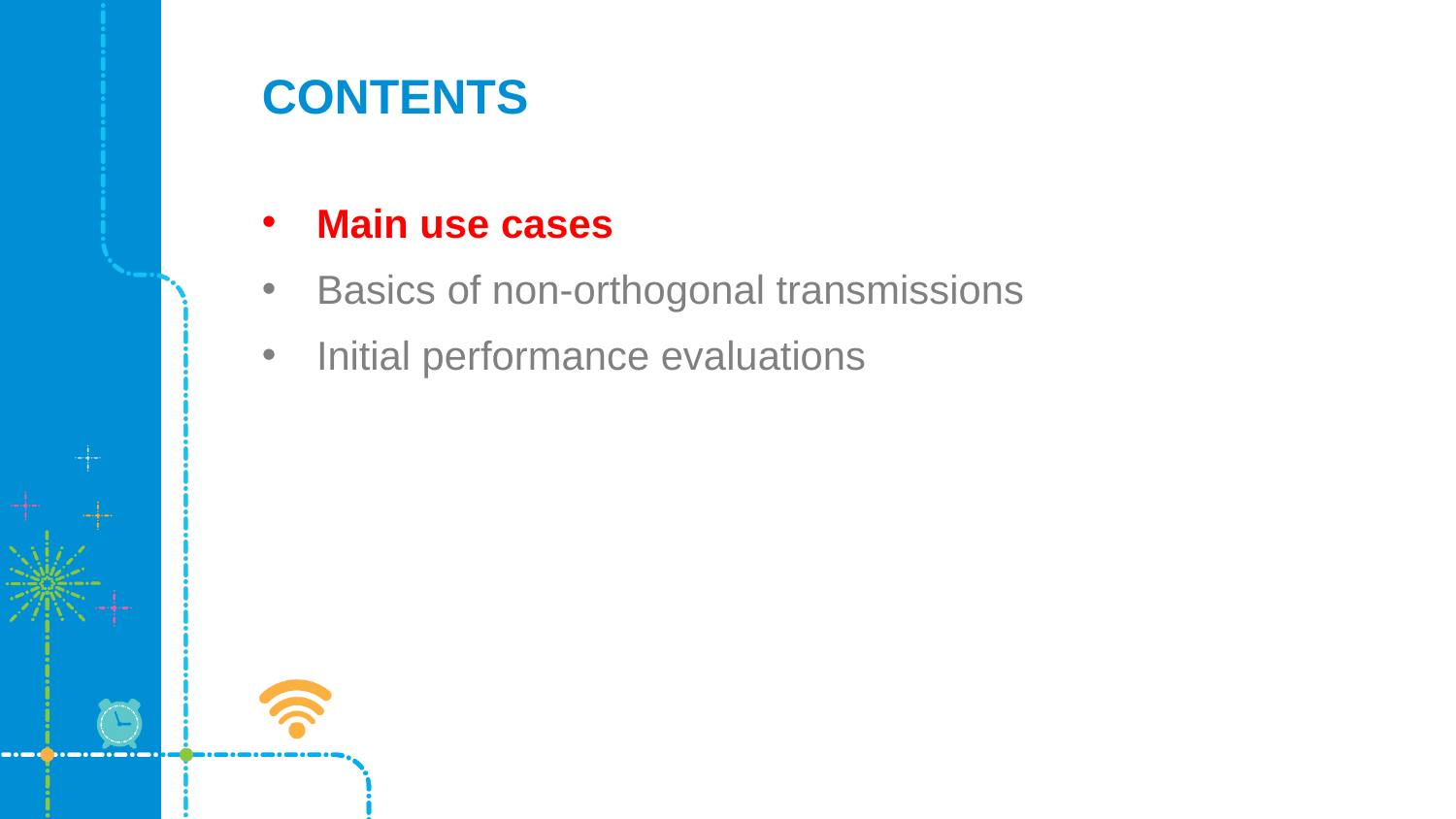

# CONTENTS
Main use cases
Basics of non-orthogonal transmissions
Initial performance evaluations